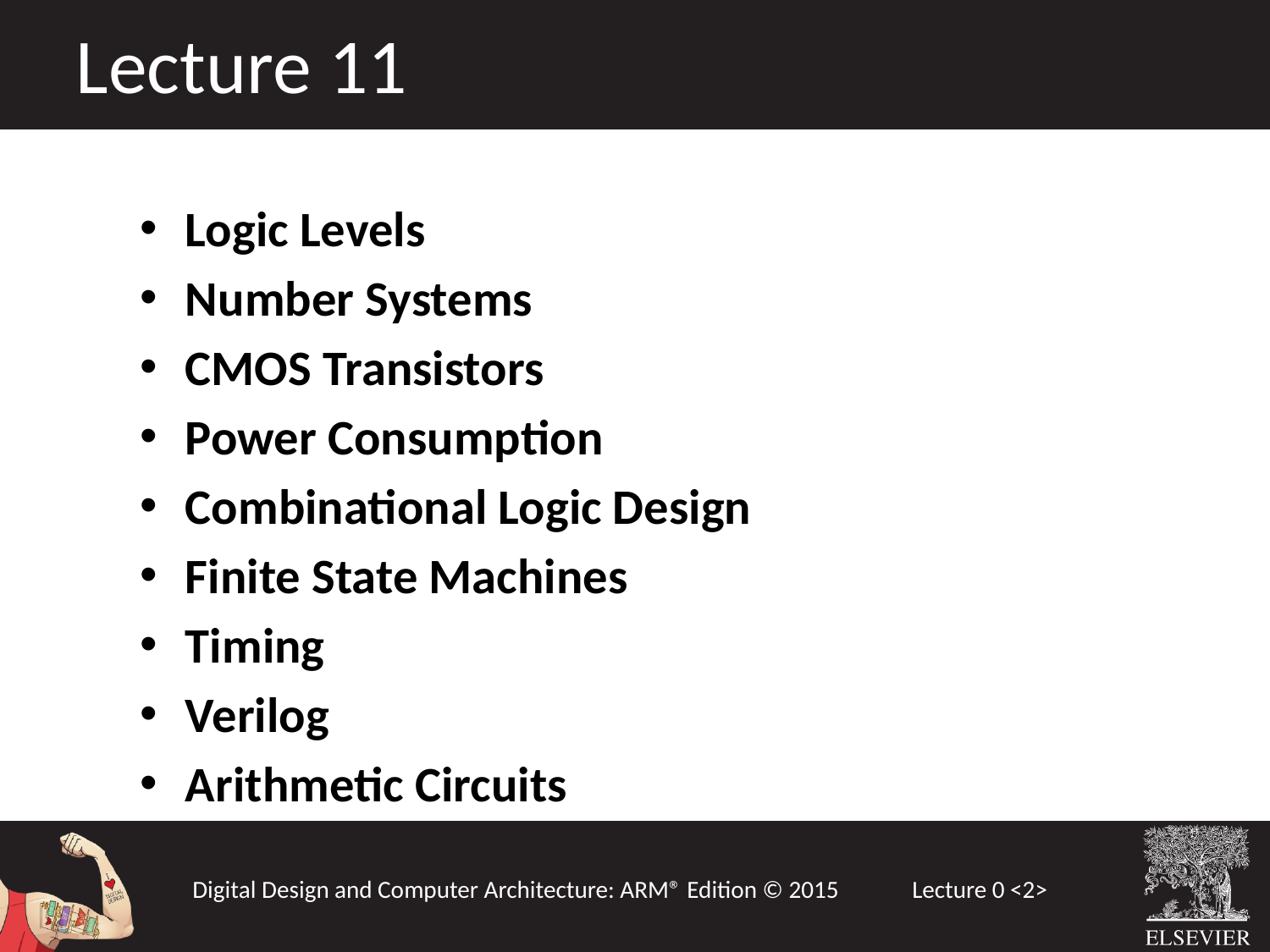

Lecture 11
Logic Levels
Number Systems
CMOS Transistors
Power Consumption
Combinational Logic Design
Finite State Machines
Timing
Verilog
Arithmetic Circuits